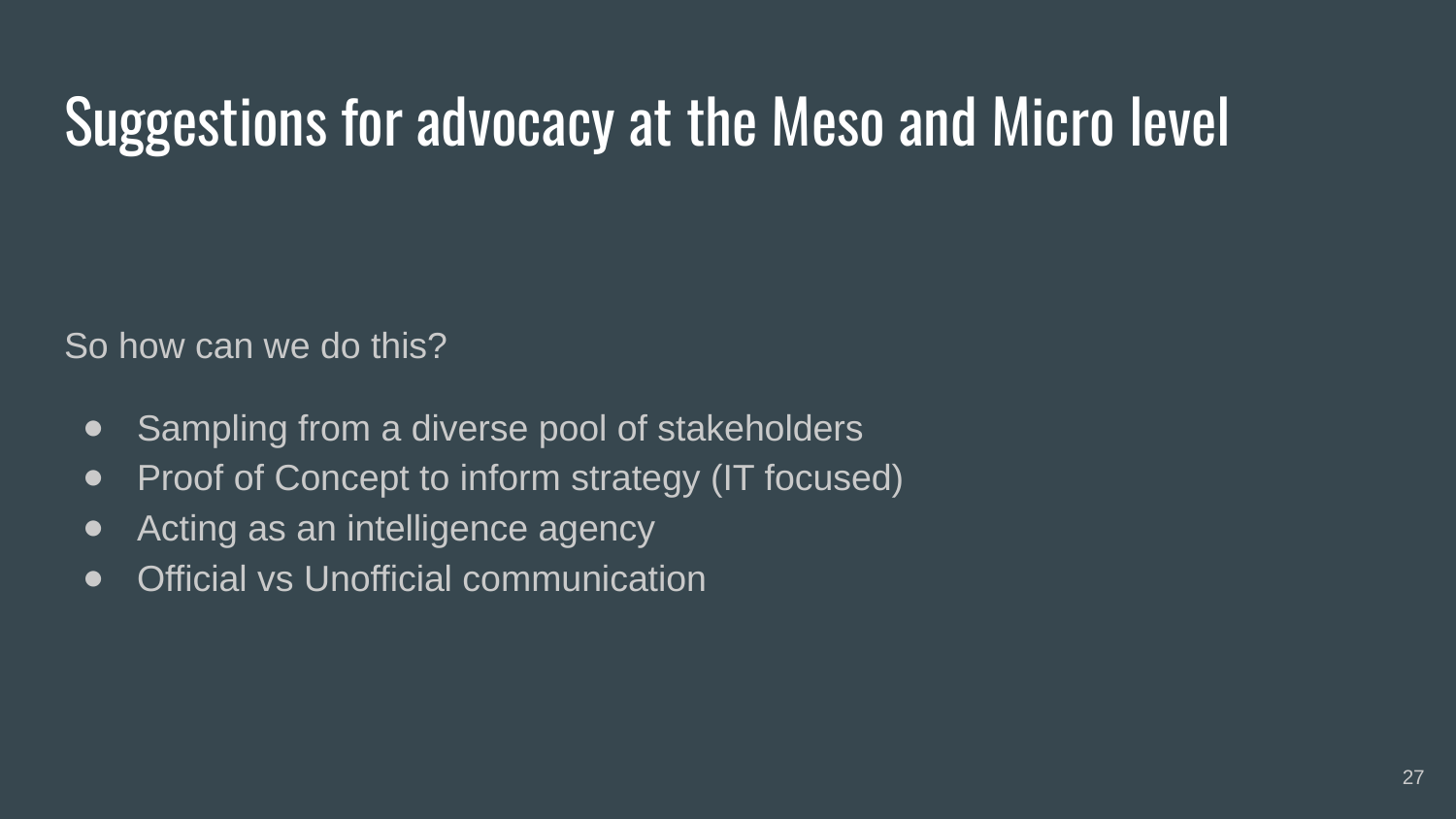

# Suggestions for advocacy at the Meso and Micro level
So how can we do this?
Sampling from a diverse pool of stakeholders
Proof of Concept to inform strategy (IT focused)
Acting as an intelligence agency
Official vs Unofficial communication

27